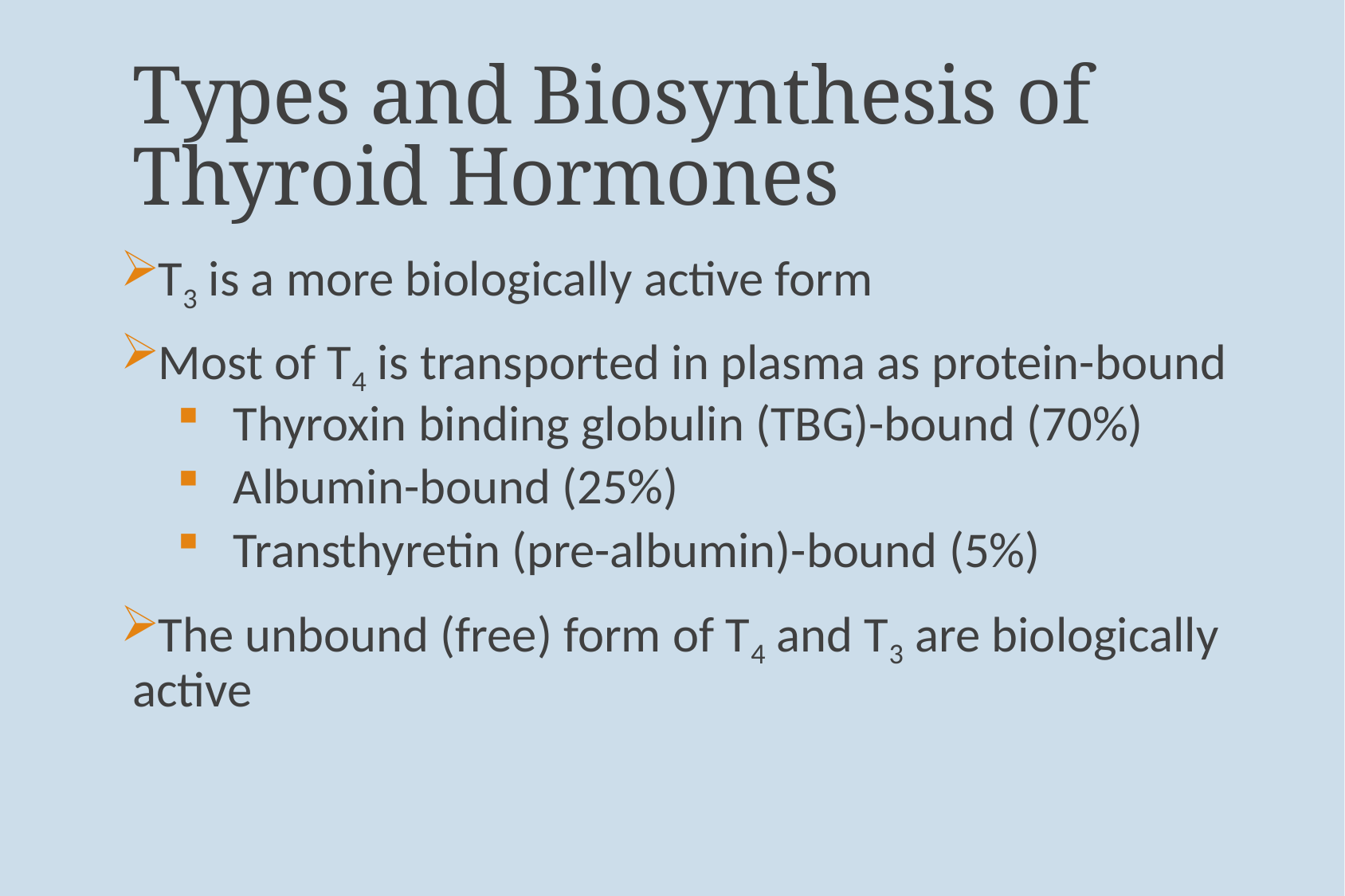

# Types and Biosynthesis of Thyroid Hormones
T3 is a more biologically active form
Most of T4 is transported in plasma as protein-bound
Thyroxin binding globulin (TBG)-bound (70%)
Albumin-bound (25%)
Transthyretin (pre-albumin)-bound (5%)
The unbound (free) form of T4 and T3 are biologically active